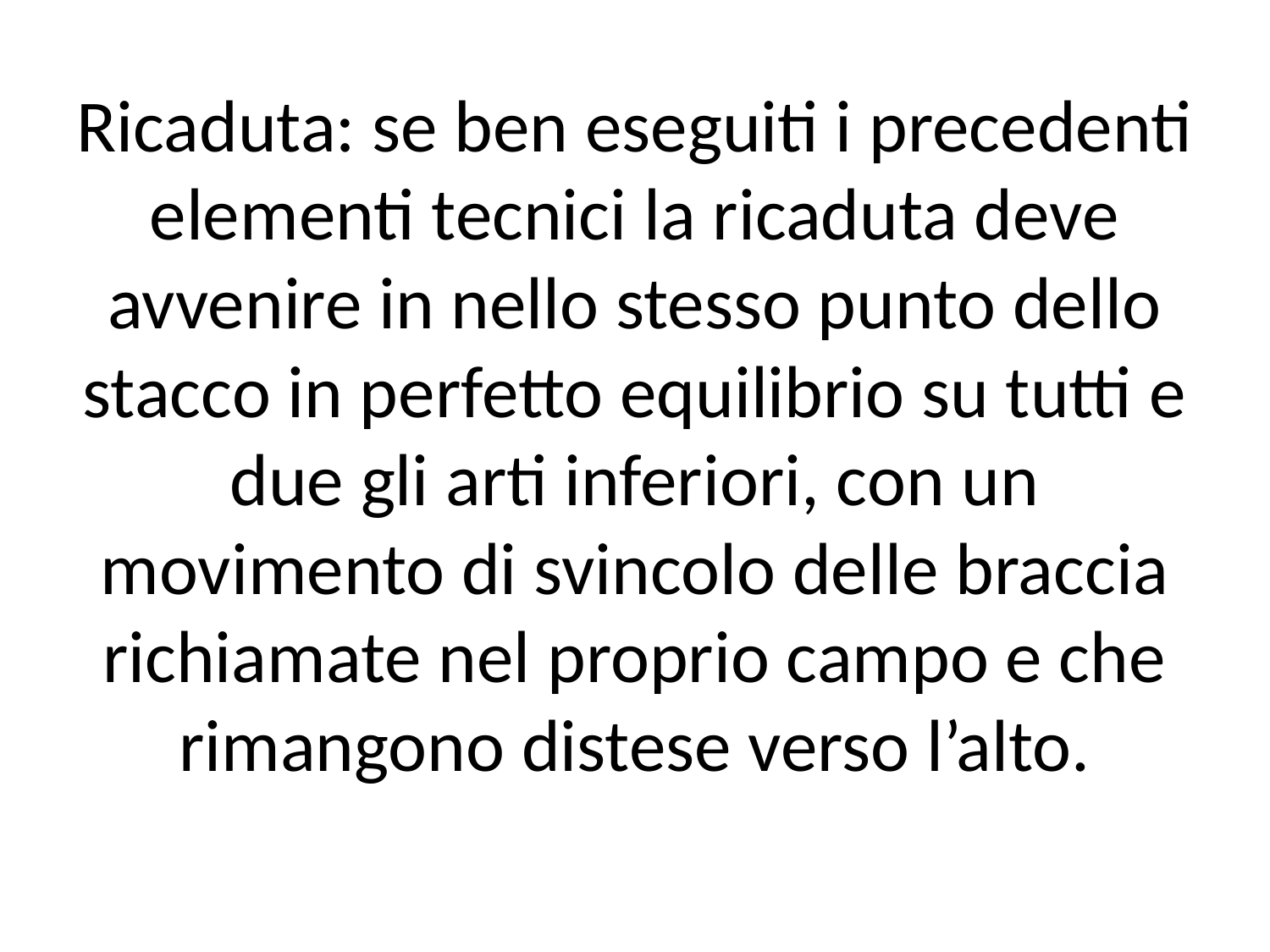

# Ricaduta: se ben eseguiti i precedenti elementi tecnici la ricaduta deve avvenire in nello stesso punto dello stacco in perfetto equilibrio su tutti e due gli arti inferiori, con un movimento di svincolo delle braccia richiamate nel proprio campo e che rimangono distese verso l’alto.